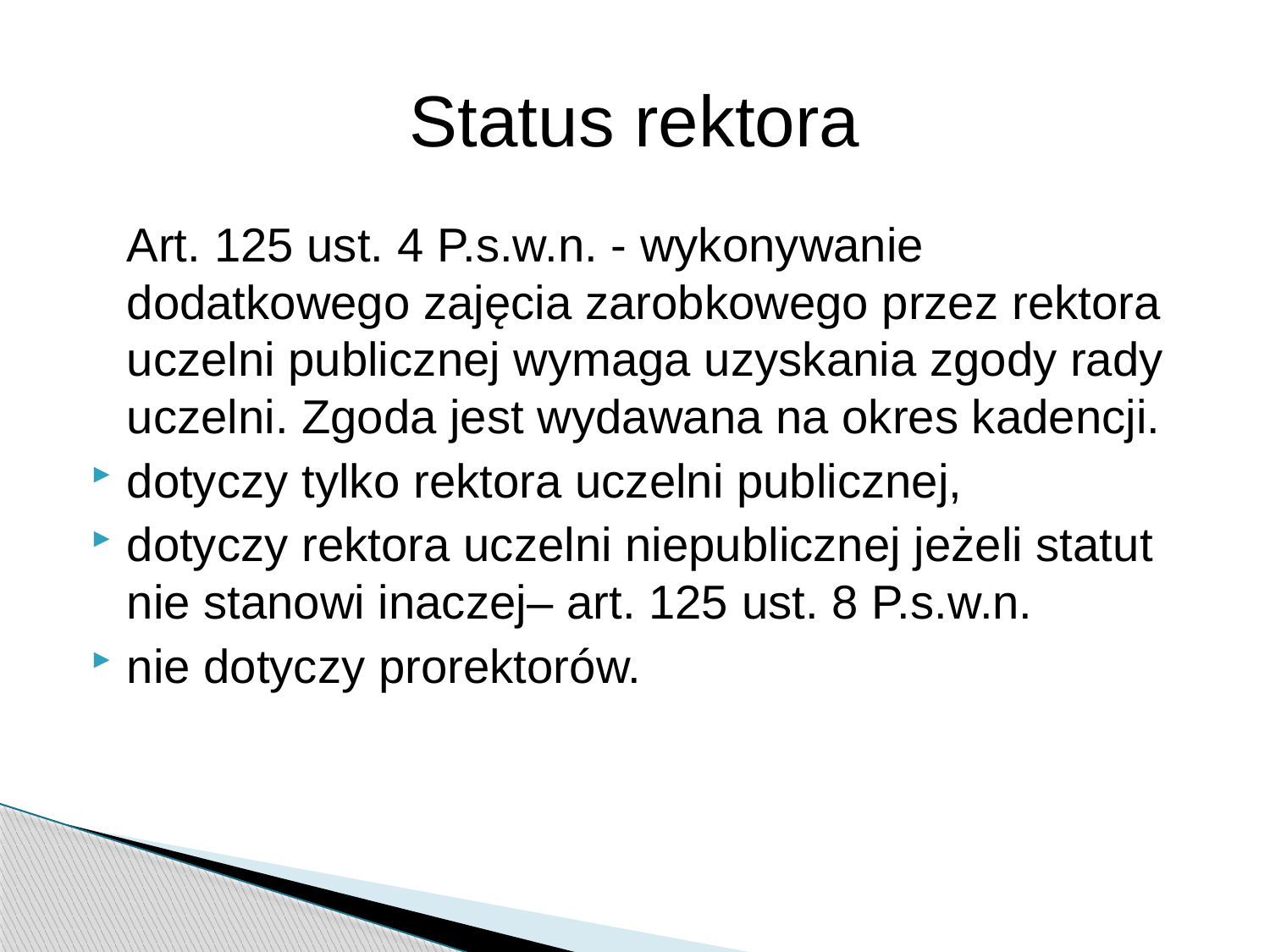

# Status rektora
	Art. 125 ust. 4 P.s.w.n. - wykonywanie dodatkowego zajęcia zarobkowego przez rektora uczelni publicznej wymaga uzyskania zgody rady uczelni. Zgoda jest wydawana na okres kadencji.
dotyczy tylko rektora uczelni publicznej,
dotyczy rektora uczelni niepublicznej jeżeli statut nie stanowi inaczej– art. 125 ust. 8 P.s.w.n.
nie dotyczy prorektorów.